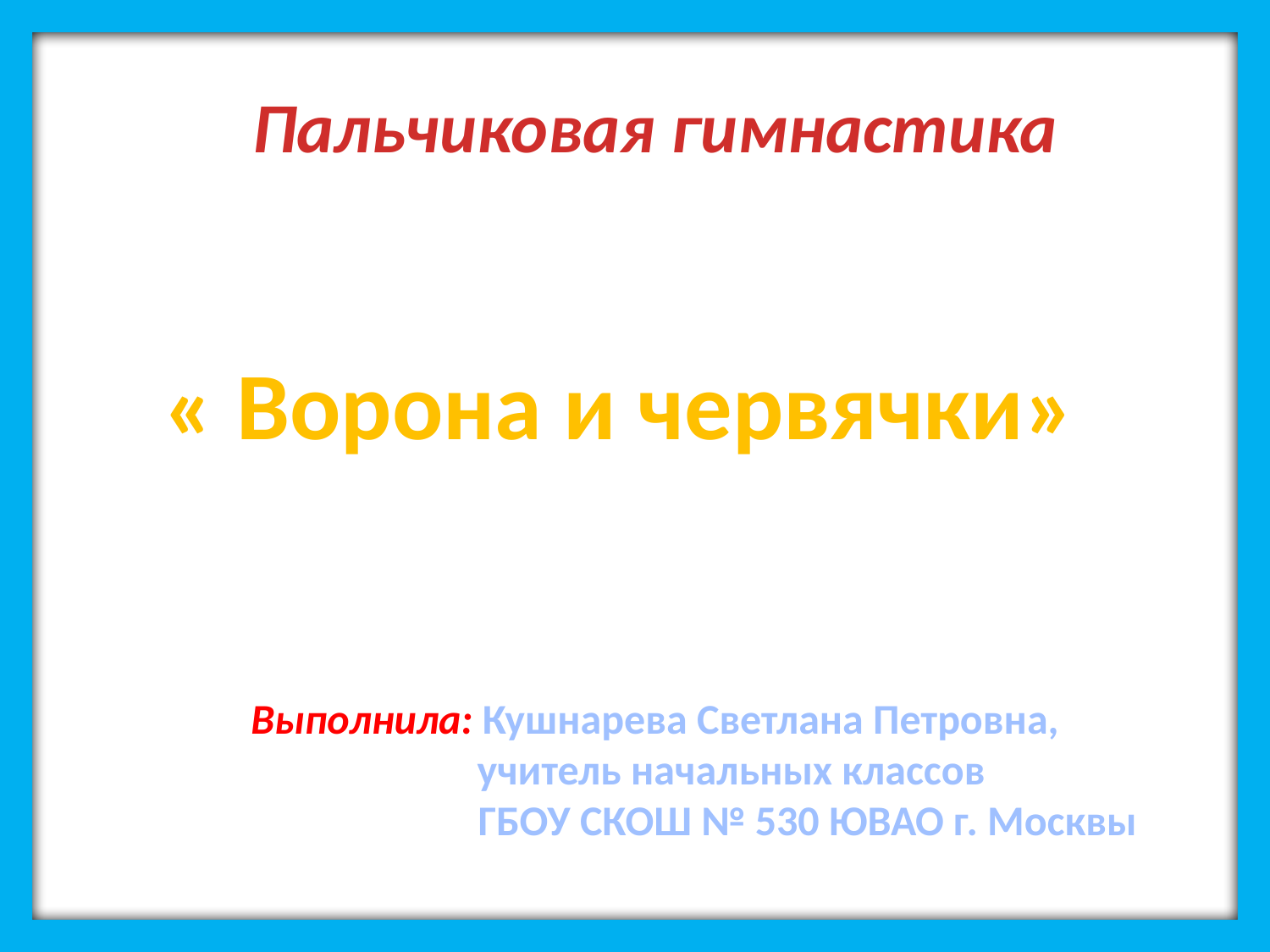

Пальчиковая гимнастика

« Ворона и червячки»
Выполнила: Кушнарева Светлана Петровна,
                 учитель начальных классов
                                ГБОУ СКОШ № 530 ЮВАО г. Москвы